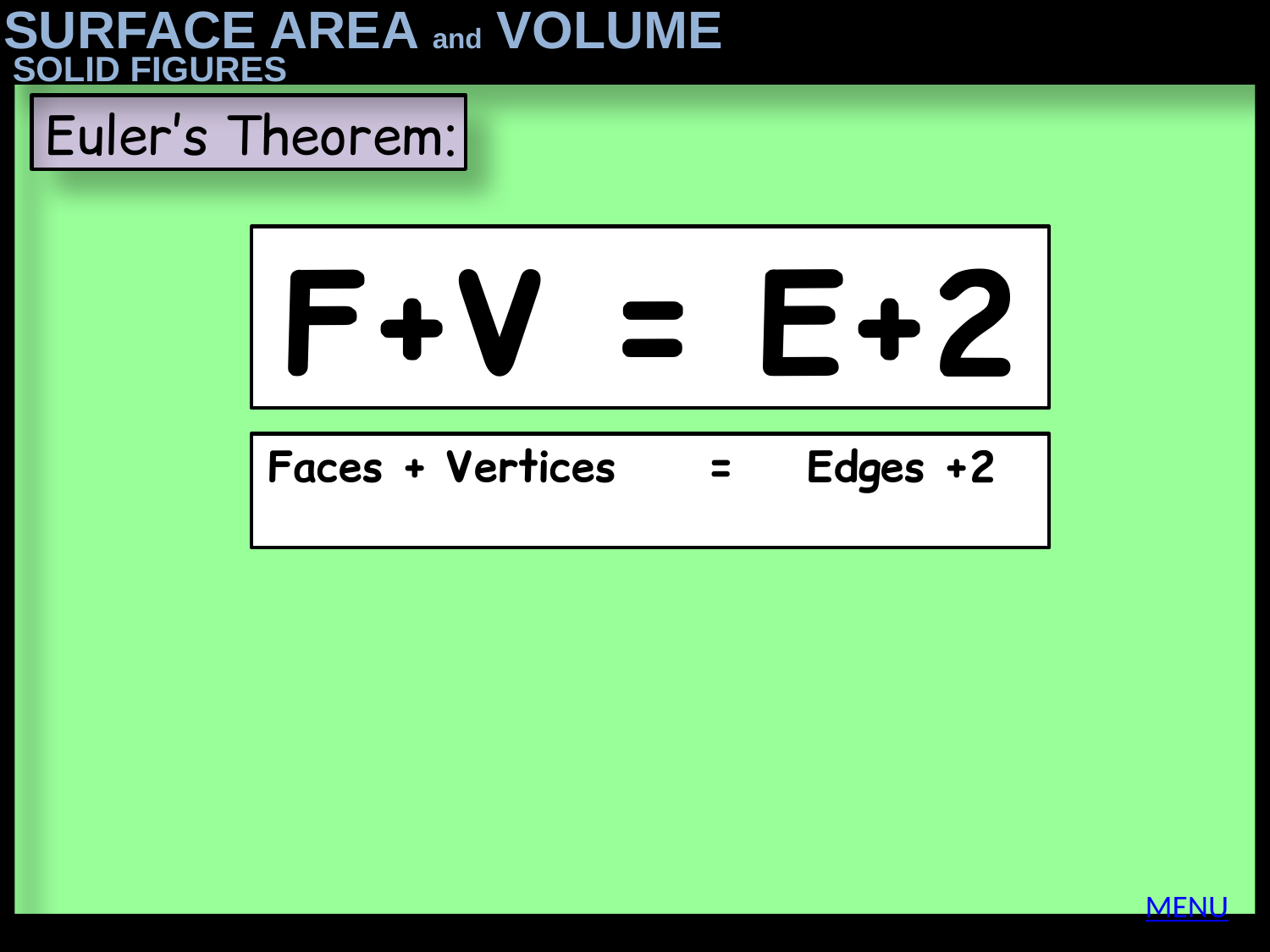

SURFACE AREA and VOLUME
SOLID FIGURES

Euler’s Theorem:
F+V = E+2
Faces + Vertices     =    Edges +2
MENU